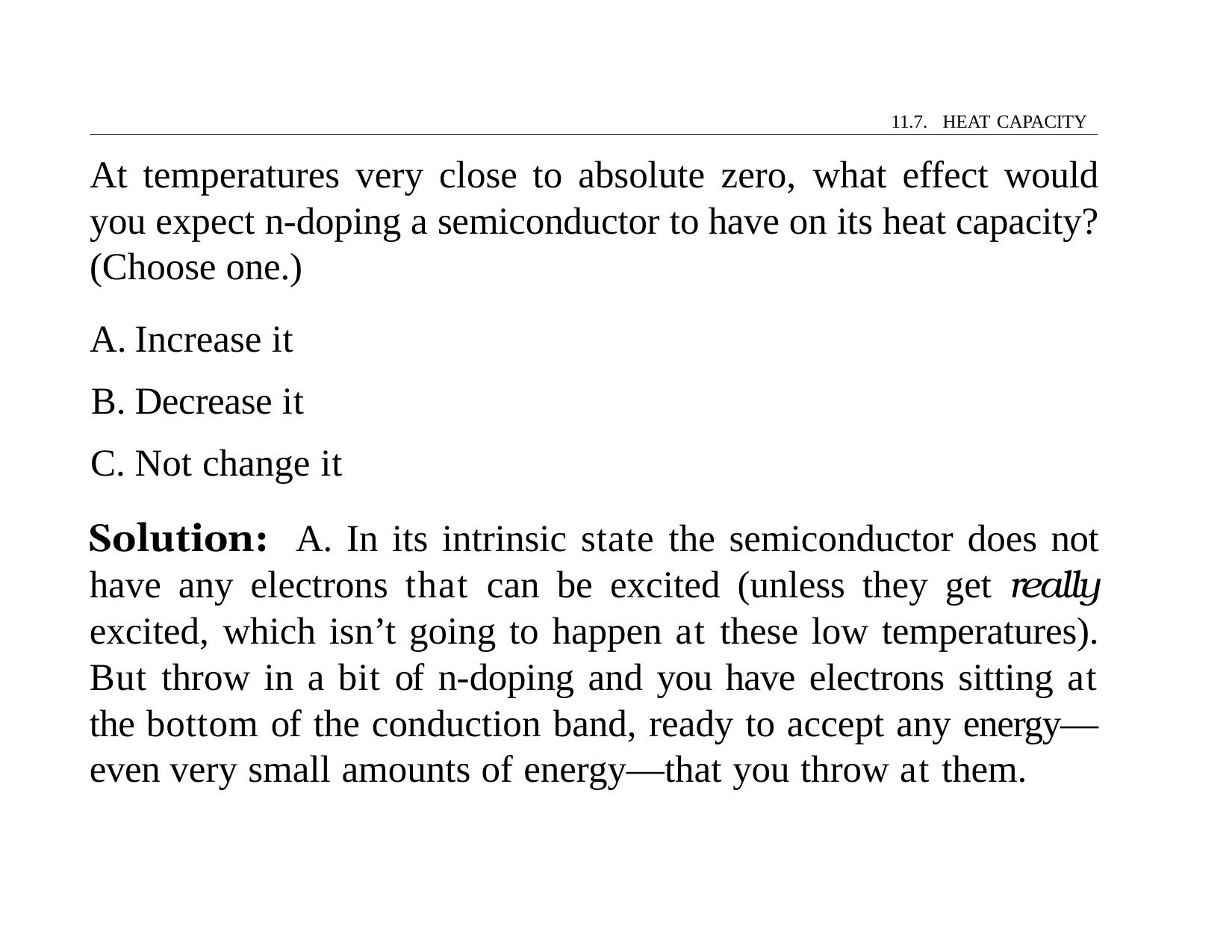

11.7.  HEAT CAPACITY

# At temperatures very close to absolute zero, what effect would you expect n-doping a semiconductor to have on its heat capacity? (Choose one.)
Increase it
Decrease it
Not change it
Solution:  A. In its intrinsic state the semiconductor does not have any electrons that can be excited (unless they get really excited, which isn’t going to happen at these low temperatures). But throw in a bit of n-doping and you have electrons sitting at the bottom of the conduction band, ready to accept any energy—even very small amounts of energy—that you throw at them.